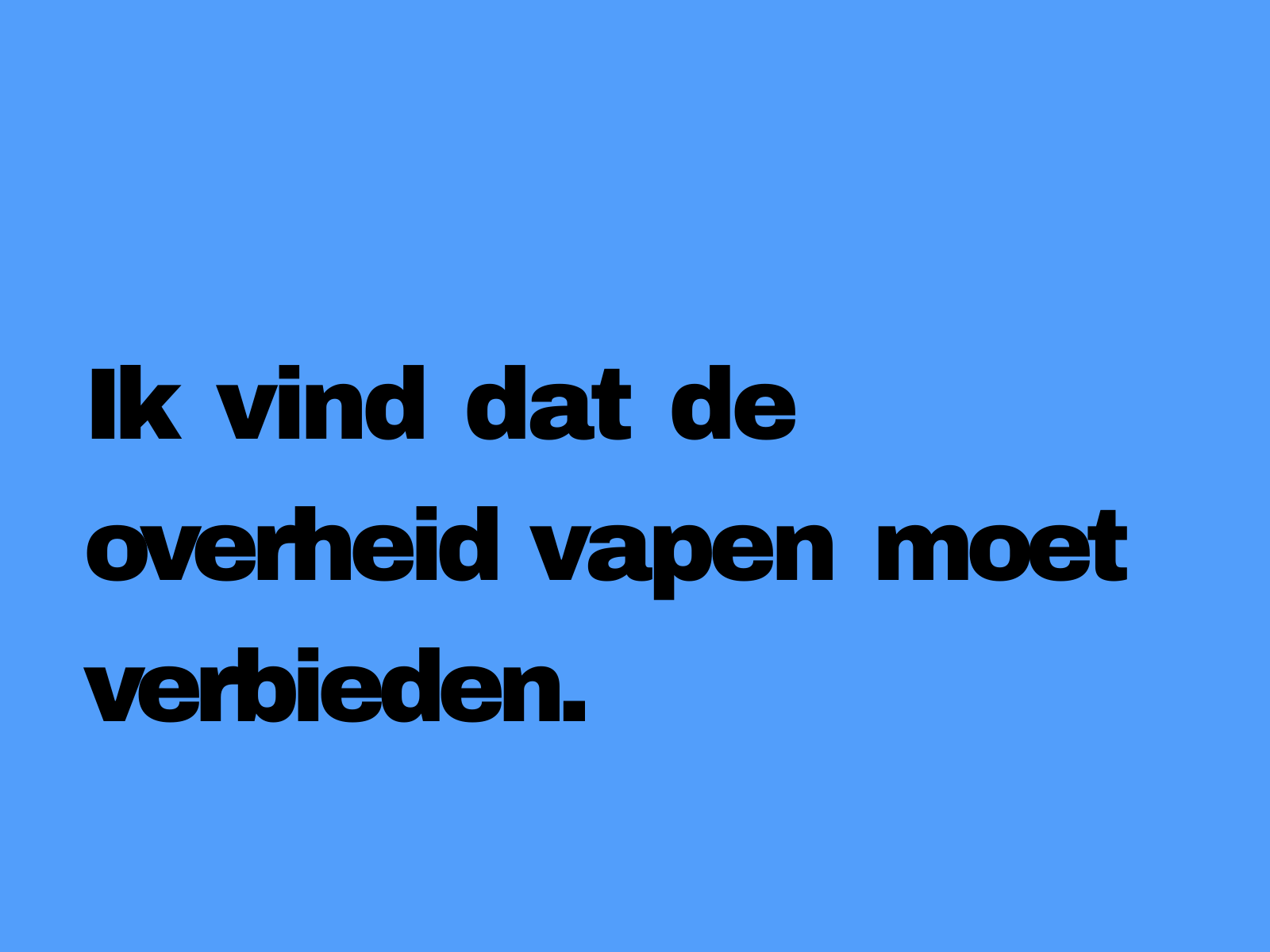

# Ik vind dat de overheid vapen moet verbieden.